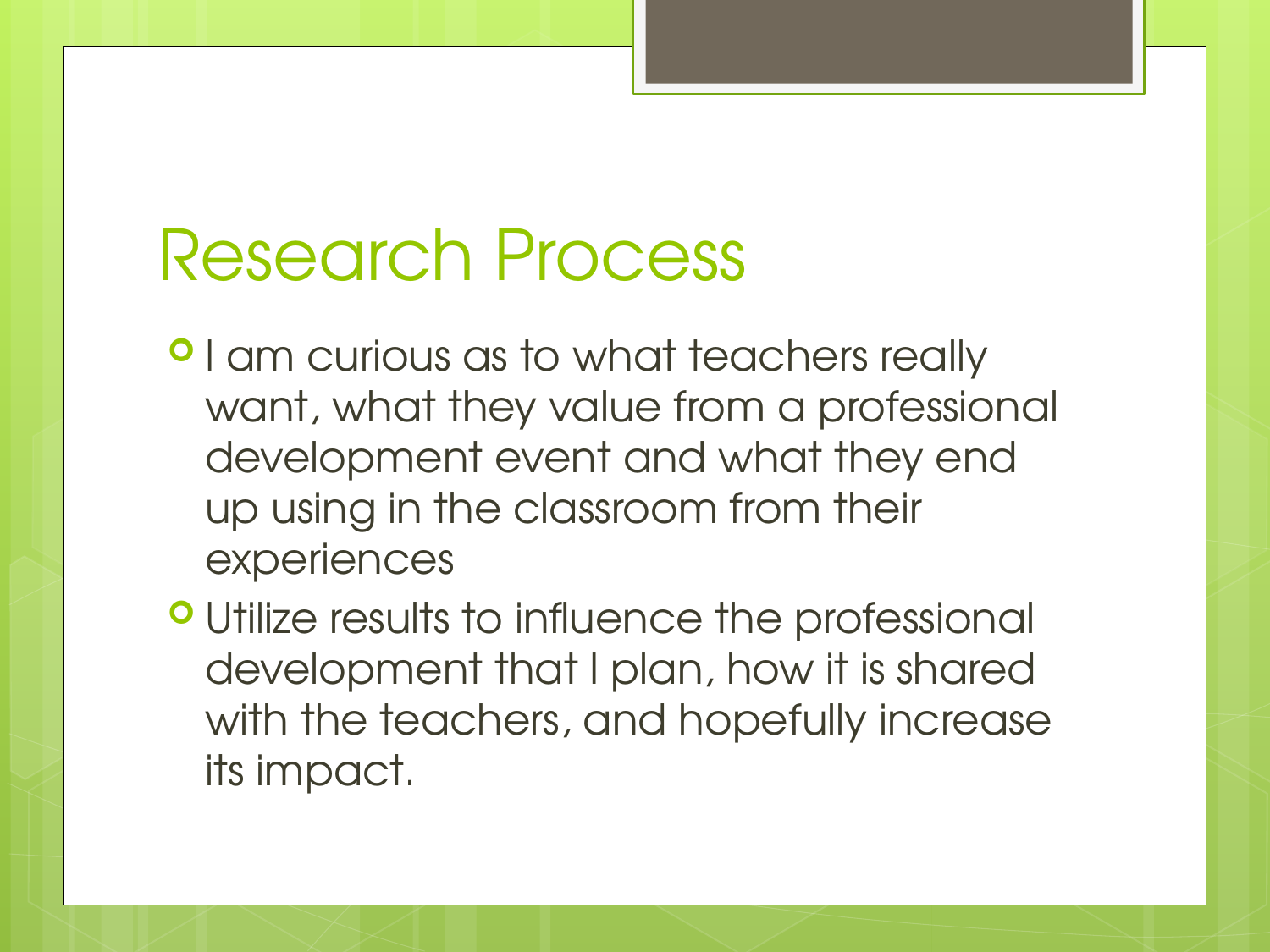

# Research Process
I am curious as to what teachers really want, what they value from a professional development event and what they end up using in the classroom from their experiences
Utilize results to influence the professional development that I plan, how it is shared with the teachers, and hopefully increase its impact.